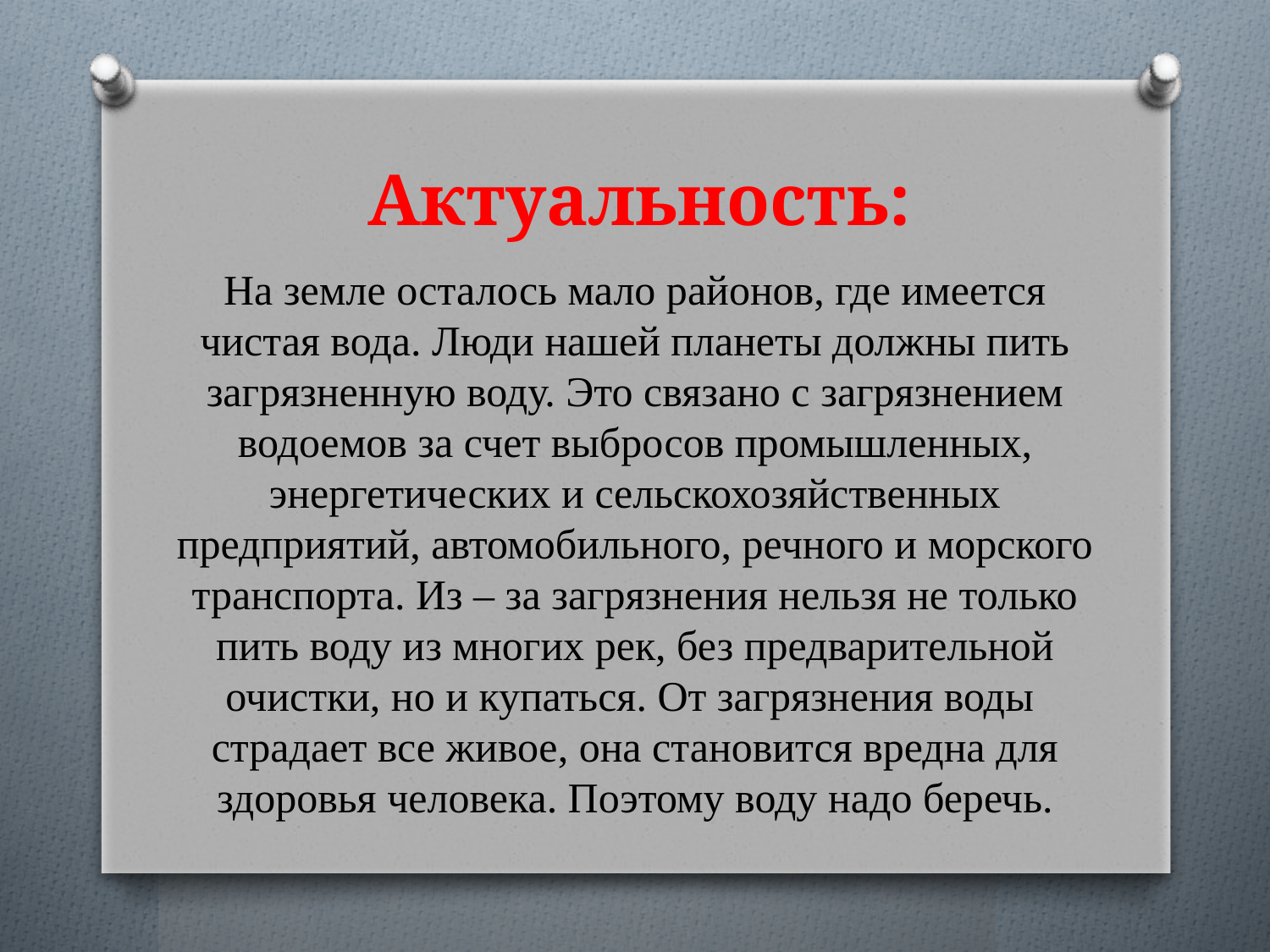

# Актуальность:
На земле осталось мало районов, где имеется чистая вода. Люди нашей планеты должны пить загрязненную воду. Это связано с загрязнением водоемов за счет выбросов промышленных, энергетических и сельскохозяйственных предприятий, автомобильного, речного и морского транспорта. Из – за загрязнения нельзя не только пить воду из многих рек, без предварительной очистки, но и купаться. От загрязнения воды  страдает все живое, она становится вредна для здоровья человека. Поэтому воду надо беречь.